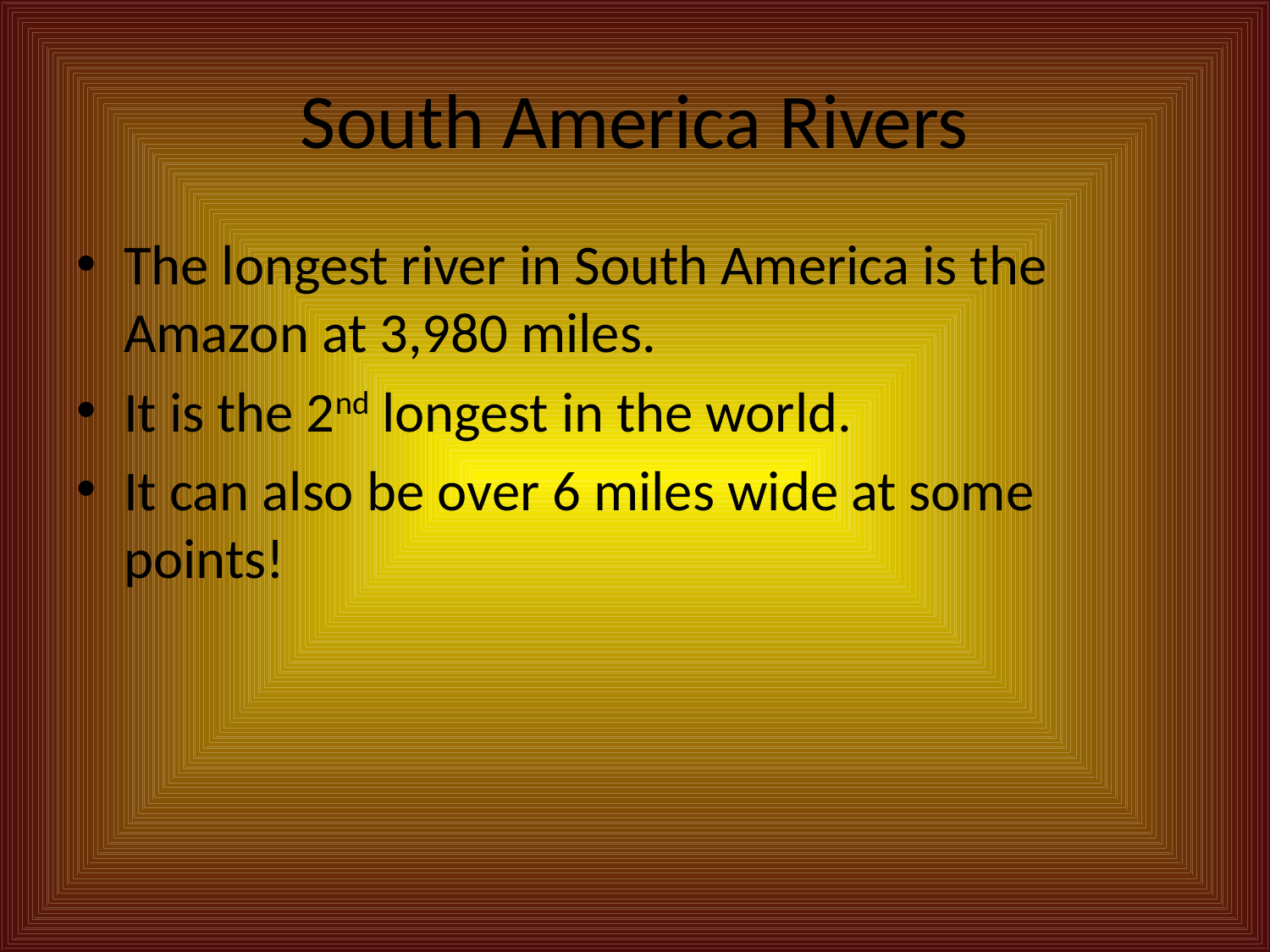

# South America Rivers
The longest river in South America is the Amazon at 3,980 miles.
It is the 2nd longest in the world.
It can also be over 6 miles wide at some points!